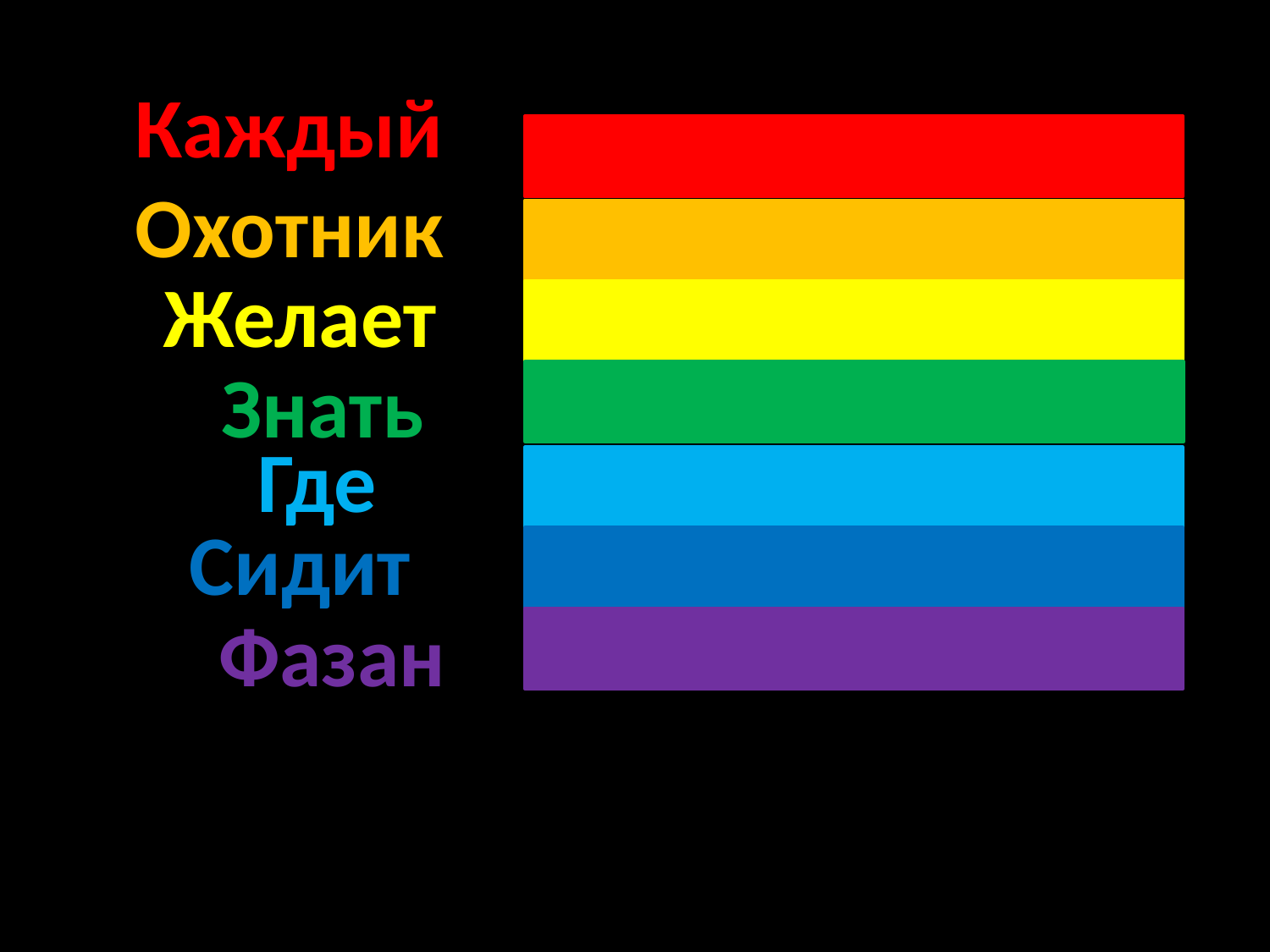

Каждый

Охотник

Желает

Знать

Где

Сидит

Фазан